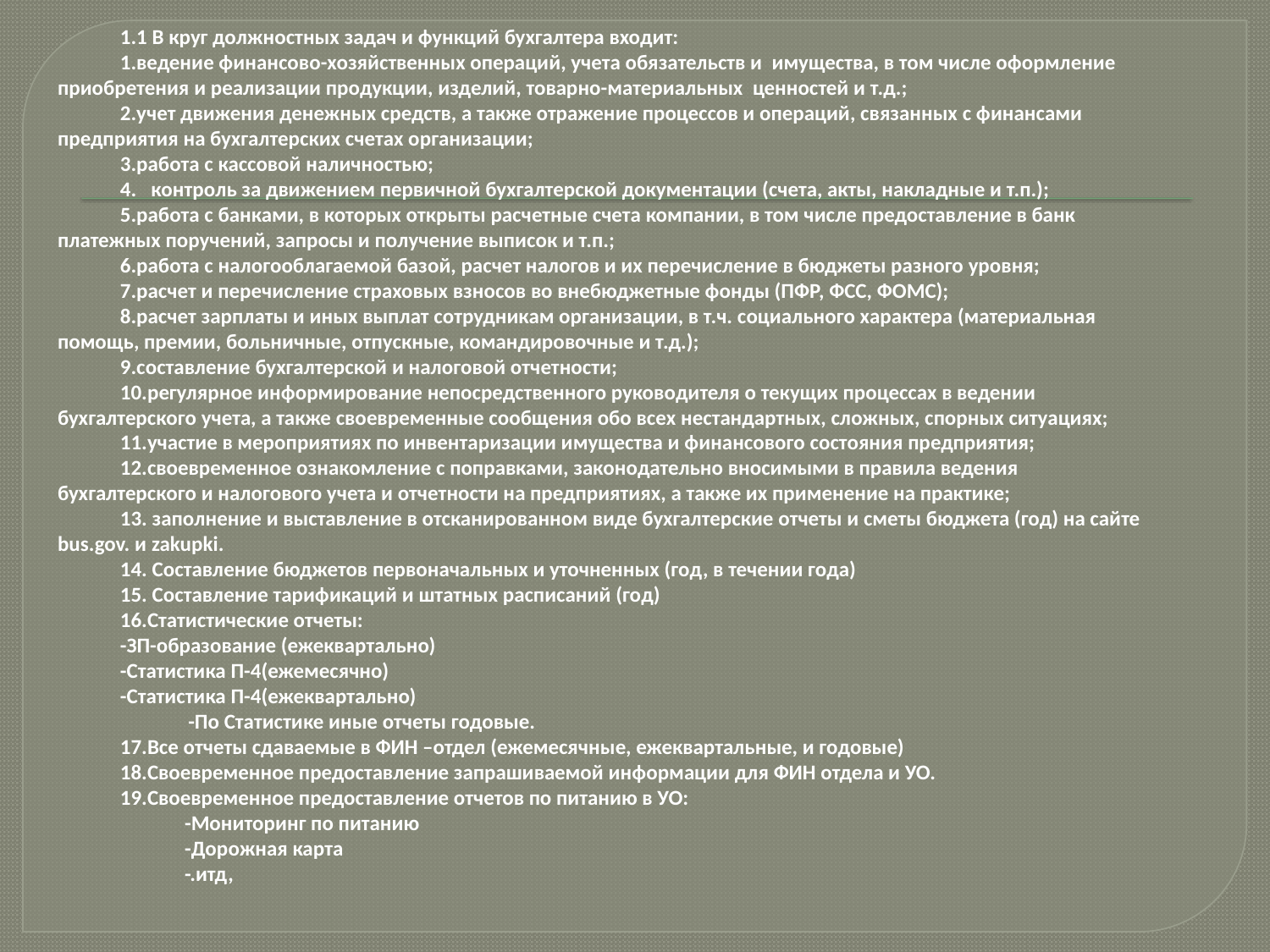

1.1 В круг должностных задач и функций бухгалтера входит:
1.ведение финансово-хозяйственных операций, учета обязательств и  имущества, в том числе оформление приобретения и реализации продукции, изделий, товарно-материальных  ценностей и т.д.;
2.учет движения денежных средств, а также отражение процессов и операций, связанных с финансами предприятия на бухгалтерских счетах организации;
3.работа с кассовой наличностью;
4.   контроль за движением первичной бухгалтерской документации (счета, акты, накладные и т.п.);
5.работа с банками, в которых открыты расчетные счета компании, в том числе предоставление в банк платежных поручений, запросы и получение выписок и т.п.;
6.работа с налогооблагаемой базой, расчет налогов и их перечисление в бюджеты разного уровня;
7.расчет и перечисление страховых взносов во внебюджетные фонды (ПФР, ФСС, ФОМС);
8.расчет зарплаты и иных выплат сотрудникам организации, в т.ч. социального характера (материальная помощь, премии, больничные, отпускные, командировочные и т.д.);
9.составление бухгалтерской и налоговой отчетности;
10.регулярное информирование непосредственного руководителя о текущих процессах в ведении бухгалтерского учета, а также своевременные сообщения обо всех нестандартных, сложных, спорных ситуациях;
11.участие в мероприятиях по инвентаризации имущества и финансового состояния предприятия;
12.своевременное ознакомление с поправками, законодательно вносимыми в правила ведения бухгалтерского и налогового учета и отчетности на предприятиях, а также их применение на практике;
13. заполнение и выставление в отсканированном виде бухгалтерские отчеты и сметы бюджета (год) на сайте   bus.gov. и zakupki.
14. Составление бюджетов первоначальных и уточненных (год, в течении года)
15. Составление тарификаций и штатных расписаний (год)
16.Статистические отчеты:
-ЗП-образование (ежеквартально)
-Статистика П-4(ежемесячно)
-Статистика П-4(ежеквартально)
              -По Статистике иные отчеты годовые.
17.Все отчеты сдаваемые в ФИН –отдел (ежемесячные, ежеквартальные, и годовые)
18.Своевременное предоставление запрашиваемой информации для ФИН отдела и УО.
19.Своевременное предоставление отчетов по питанию в УО:
	-Мониторинг по питанию
	-Дорожная карта
	-.итд,